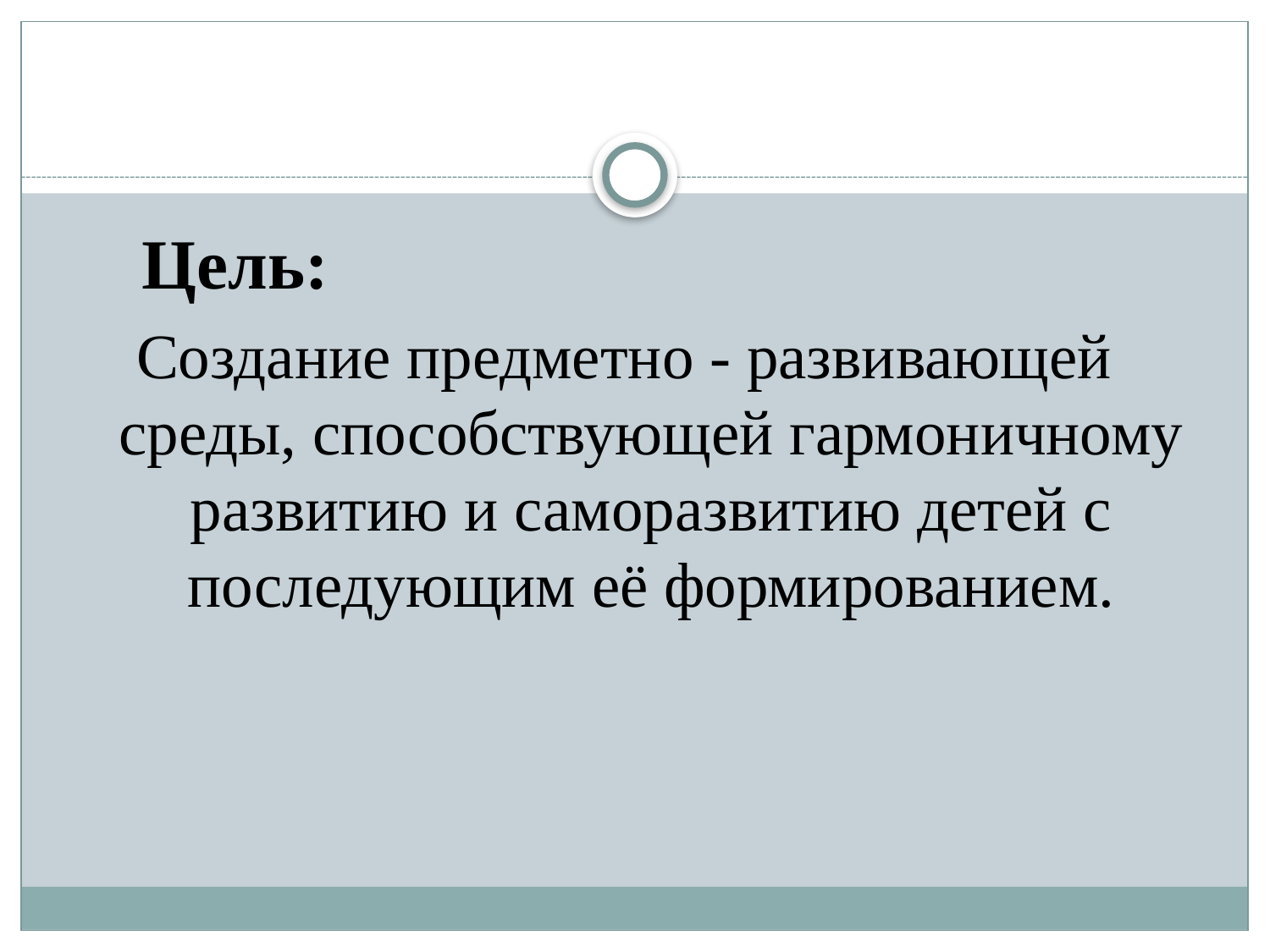

Цель:
  Создание предметно - развивающей    среды, способствующей гармоничному развитию и саморазвитию детей с последующим её формированием.